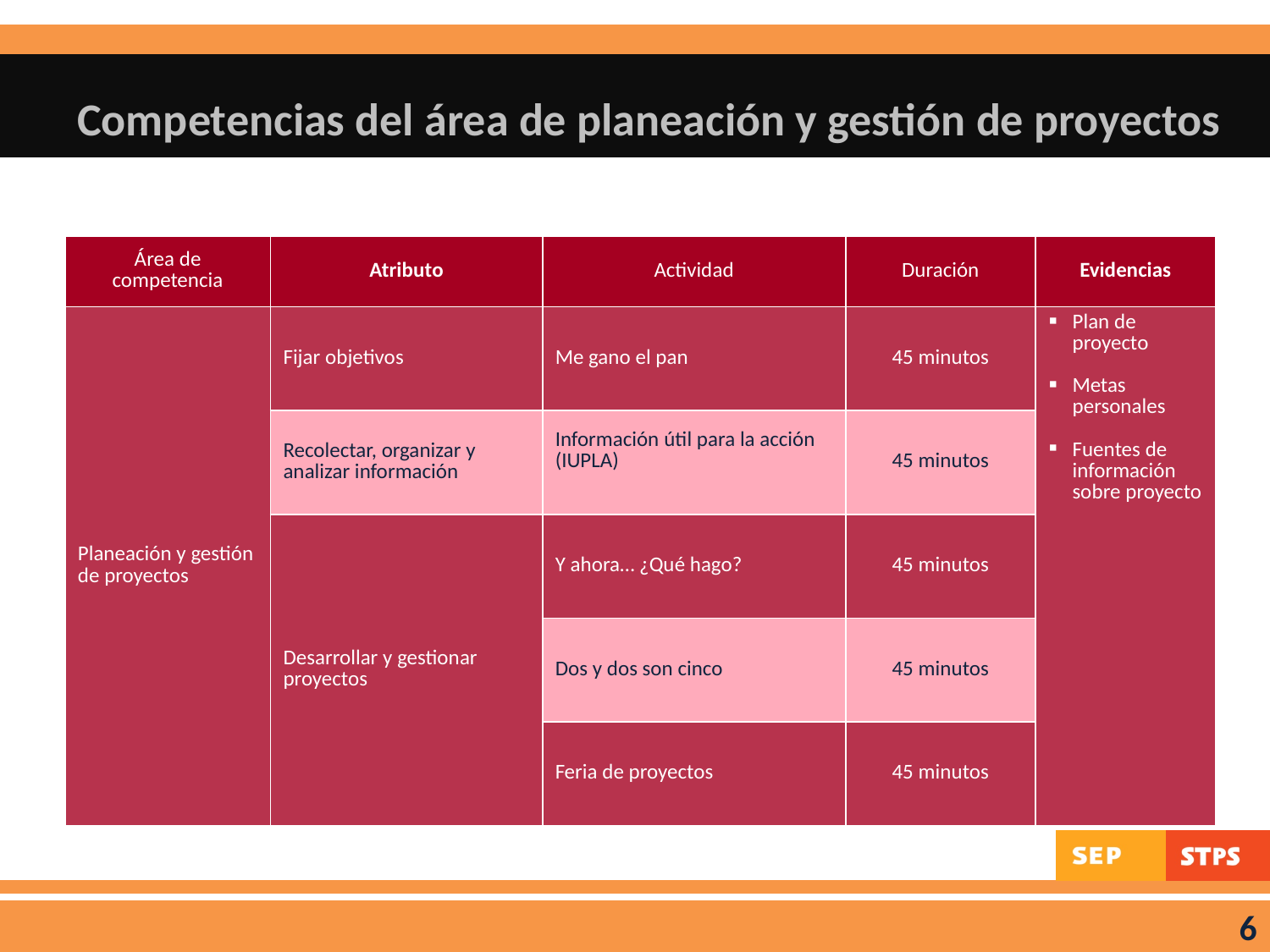

# Competencias del área de planeación y gestión de proyectos
| Área de competencia | Atributo | Actividad | Duración | Evidencias |
| --- | --- | --- | --- | --- |
| Planeación y gestión de proyectos | Fijar objetivos | Me gano el pan | 45 minutos | Plan de proyecto Metas personales Fuentes de información sobre proyecto |
|  | Recolectar, organizar y analizar información | Información útil para la acción (IUPLA) | 45 minutos |  |
|  | Desarrollar y gestionar proyectos | Y ahora… ¿Qué hago? | 45 minutos |  |
|  |  | Dos y dos son cinco | 45 minutos |  |
|  |  | Feria de proyectos | 45 minutos |  |
6